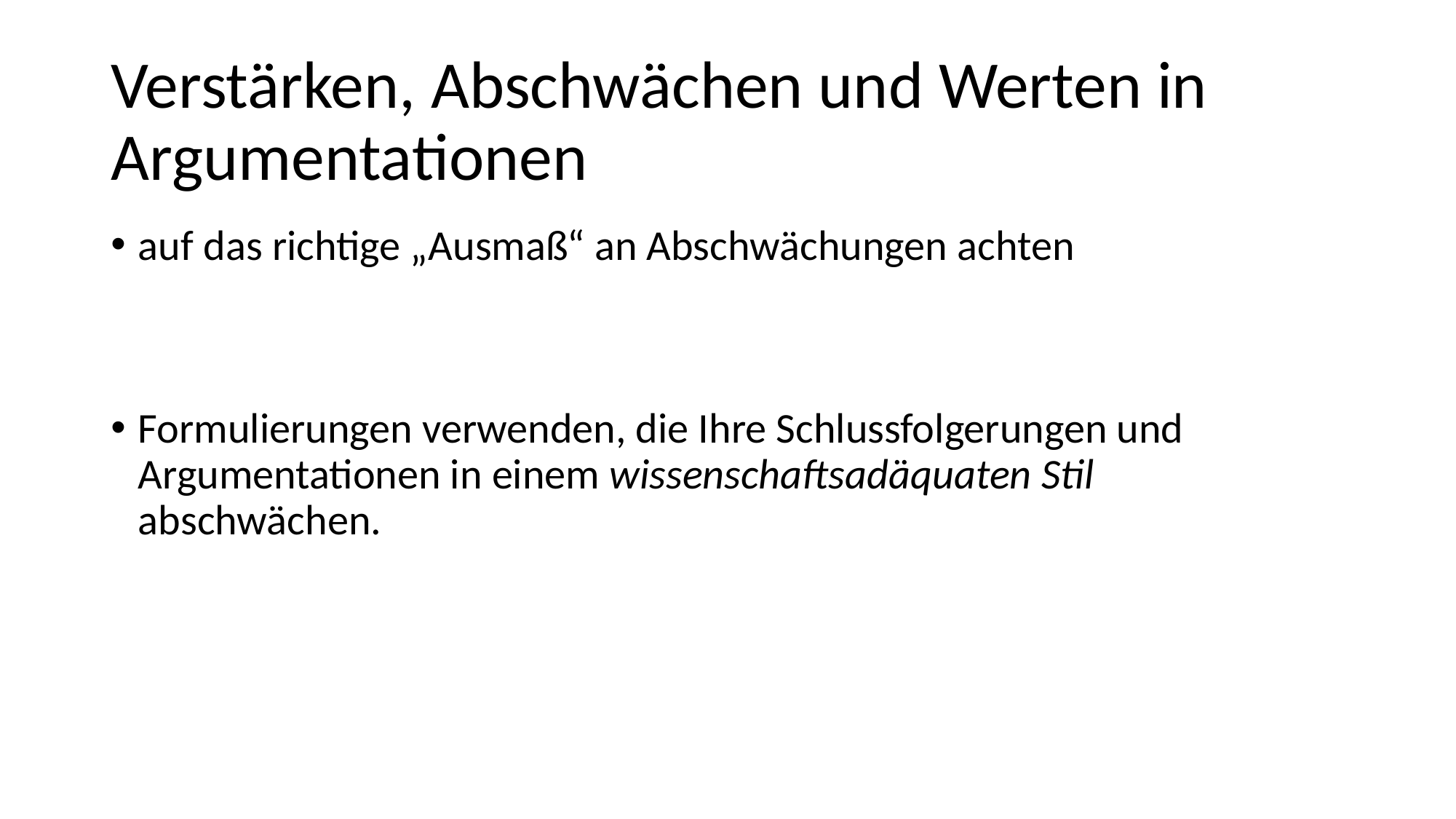

# Verstärken, Abschwächen und Werten in Argumentationen
auf das richtige „Ausmaß“ an Abschwächungen achten

Formulierungen verwenden, die Ihre Schlussfolgerungen und Argumentationen in einem wissenschaftsadäquaten Stil abschwächen.